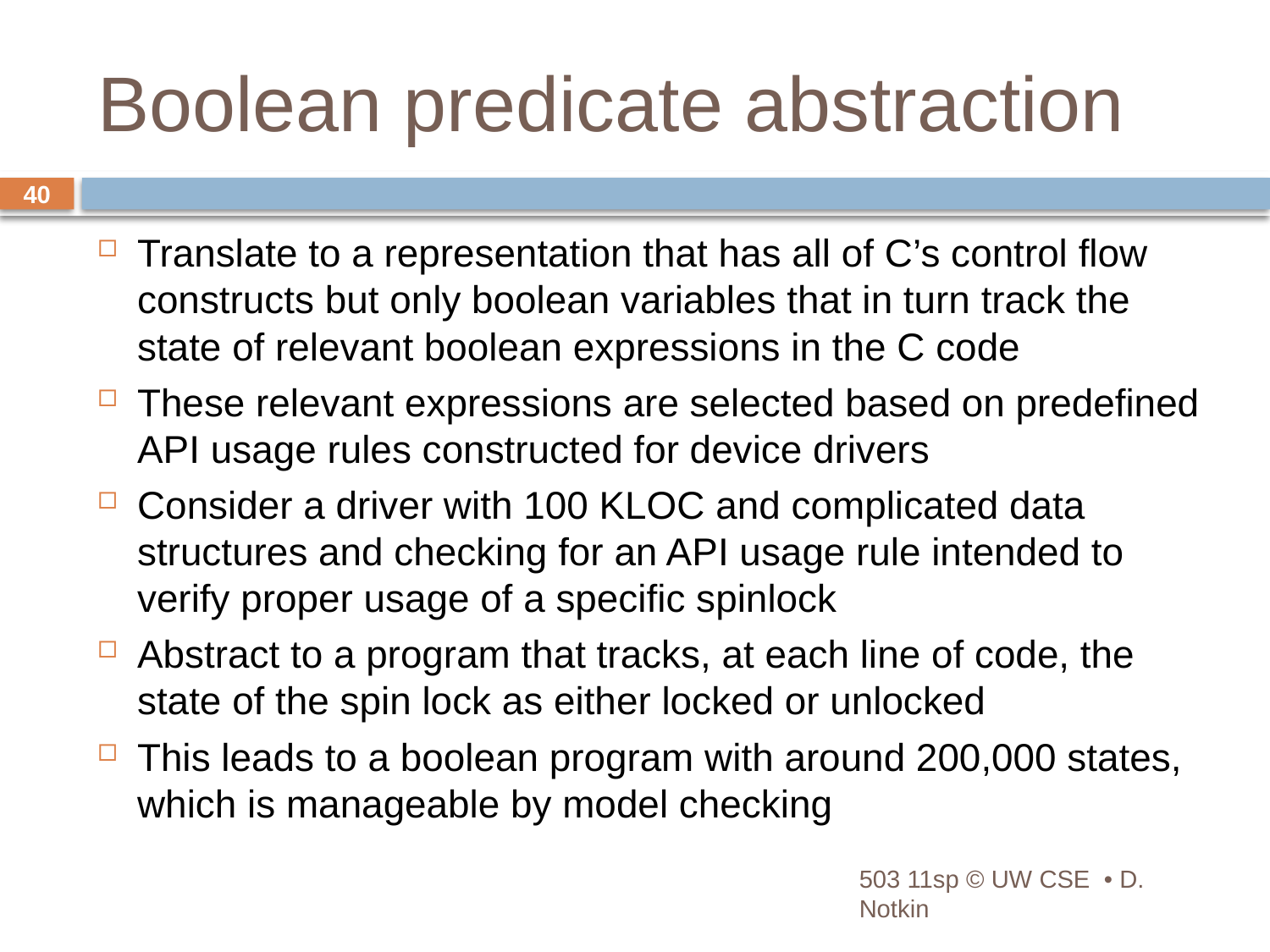

# Boolean predicate abstraction
40
Translate to a representation that has all of C’s control flow constructs but only boolean variables that in turn track the state of relevant boolean expressions in the C code
These relevant expressions are selected based on predefined API usage rules constructed for device drivers
Consider a driver with 100 KLOC and complicated data structures and checking for an API usage rule intended to verify proper usage of a specific spinlock
Abstract to a program that tracks, at each line of code, the state of the spin lock as either locked or unlocked
This leads to a boolean program with around 200,000 states, which is manageable by model checking
503 11sp © UW CSE  • D. Notkin